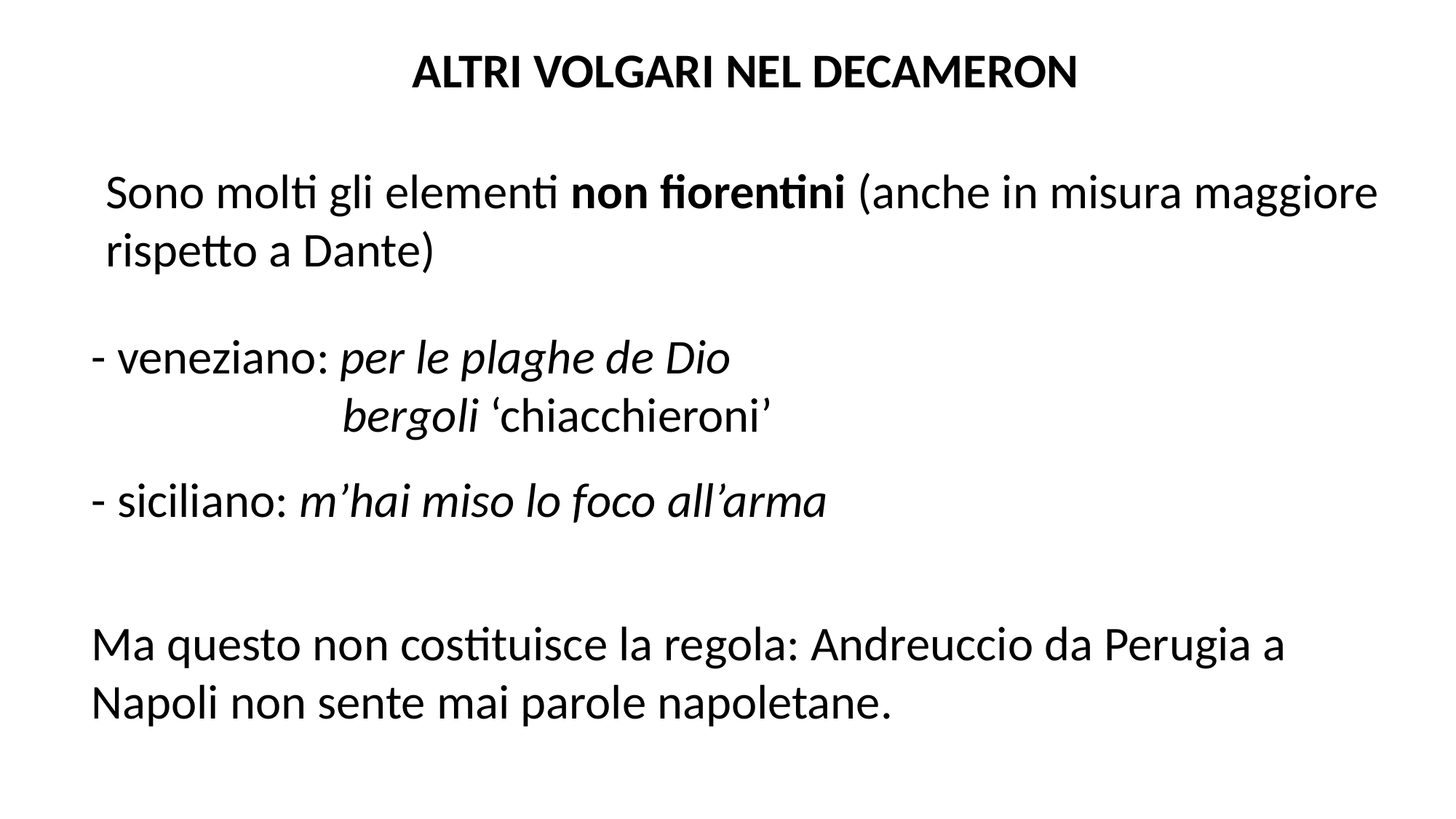

ALTRI VOLGARI NEL DECAMERON
Sono molti gli elementi non fiorentini (anche in misura maggiore rispetto a Dante)
- veneziano: per le plaghe de Dio
                       bergoli ‘chiacchieroni’
- siciliano: m’hai miso lo foco all’arma
Ma questo non costituisce la regola: Andreuccio da Perugia a Napoli non sente mai parole napoletane.